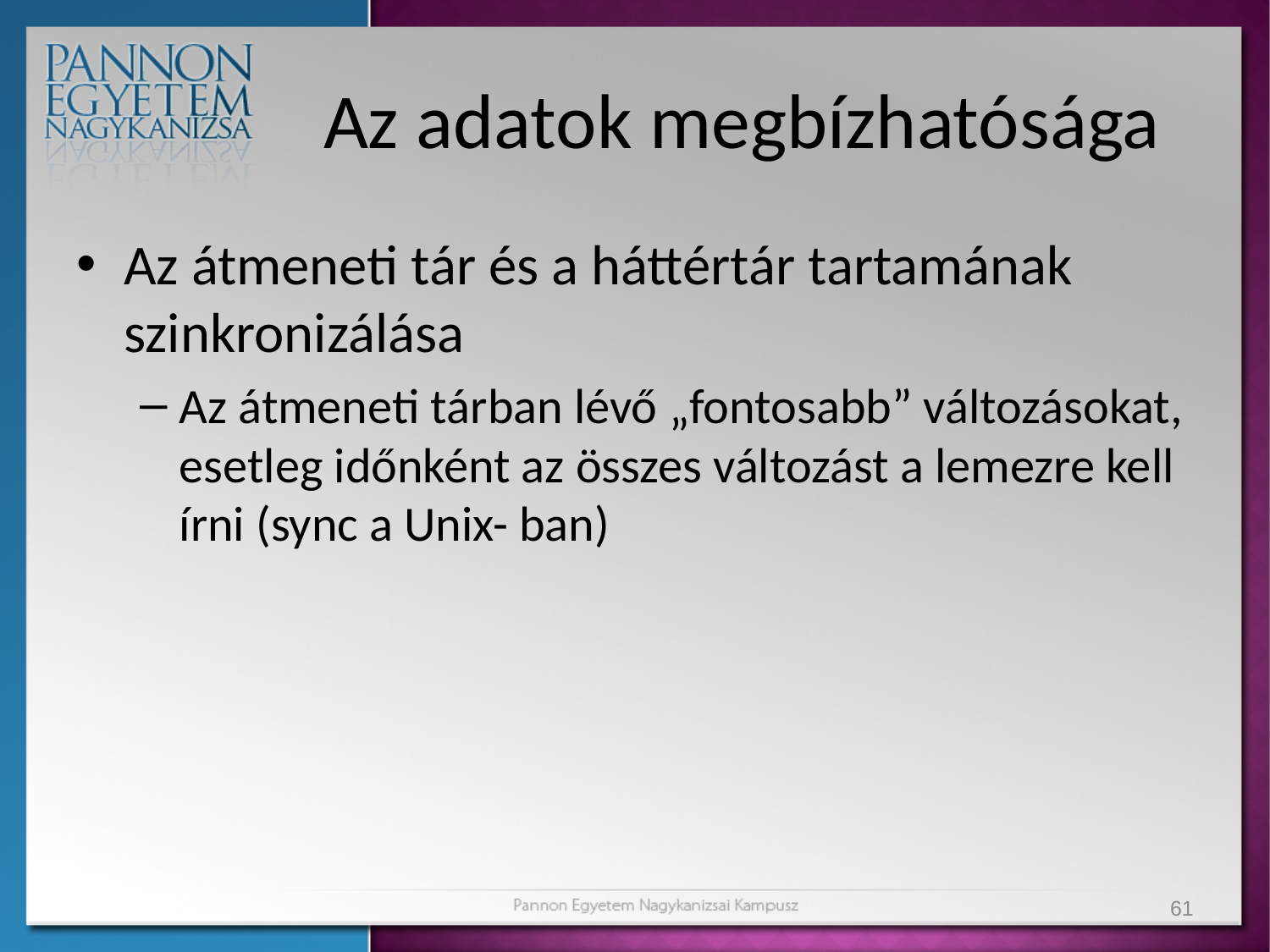

# Az adatok megbízhatósága
Az átmeneti tár és a háttértár tartamának szinkronizálása
Az átmeneti tárban lévő „fontosabb” változásokat, esetleg időnként az összes változást a lemezre kell írni (sync a Unix- ban)
61